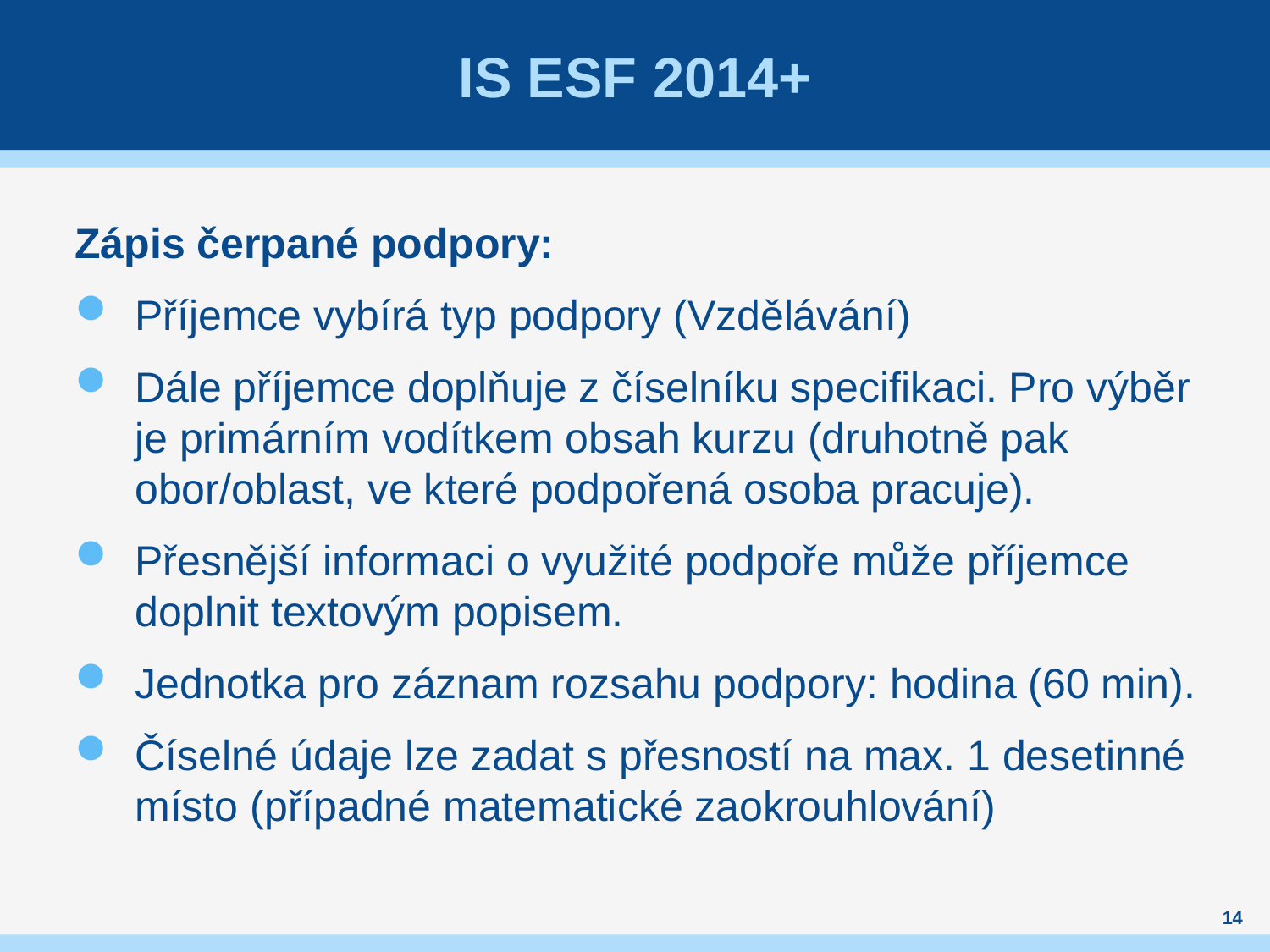

# IS ESF 2014+
Zápis čerpané podpory:
Příjemce vybírá typ podpory (Vzdělávání)
Dále příjemce doplňuje z číselníku specifikaci. Pro výběr je primárním vodítkem obsah kurzu (druhotně pak obor/oblast, ve které podpořená osoba pracuje).
Přesnější informaci o využité podpoře může příjemce doplnit textovým popisem.
Jednotka pro záznam rozsahu podpory: hodina (60 min).
Číselné údaje lze zadat s přesností na max. 1 desetinné místo (případné matematické zaokrouhlování)

14